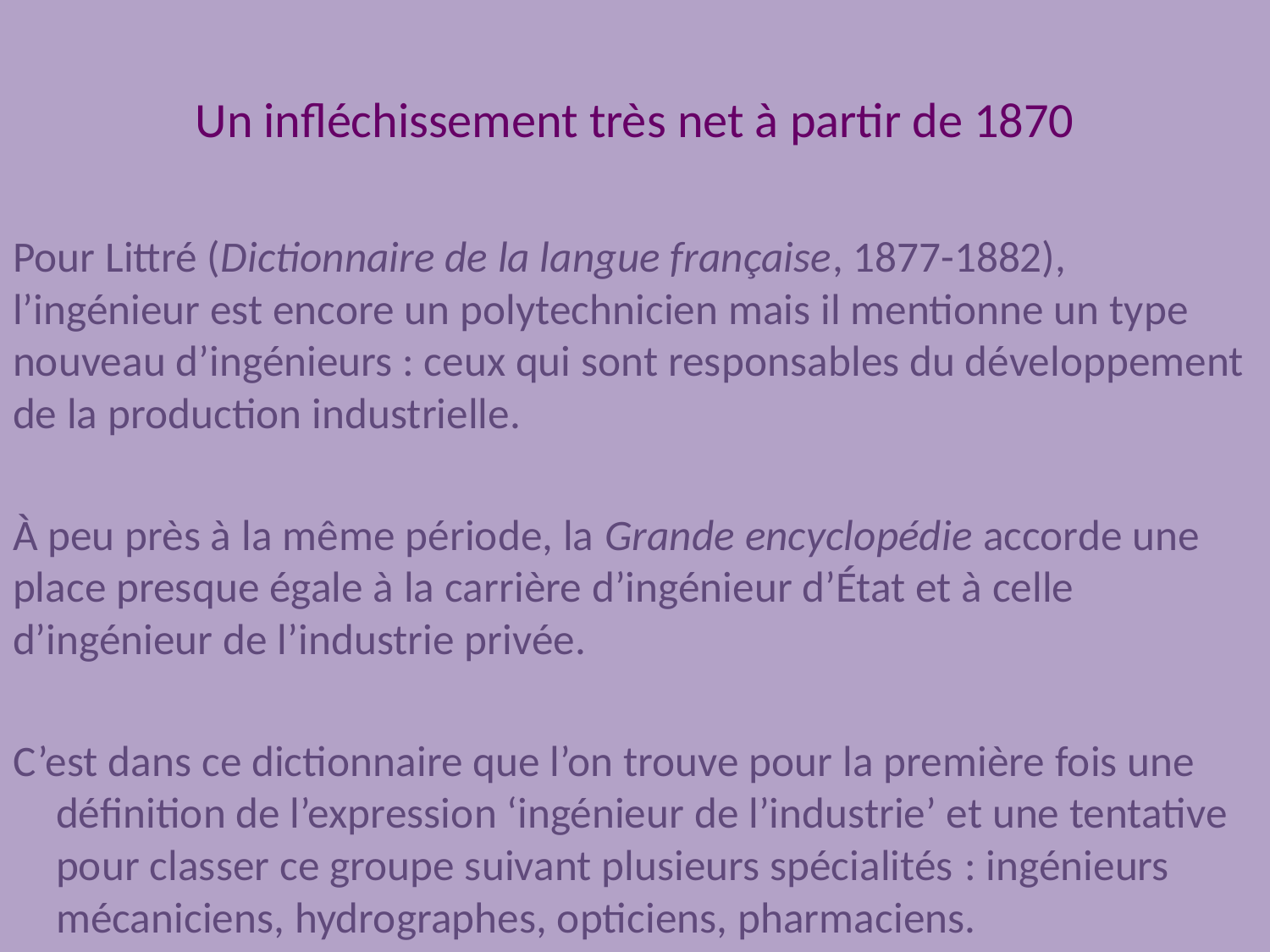

# Un infléchissement très net à partir de 1870
Pour Littré (Dictionnaire de la langue française, 1877-1882), l’ingénieur est encore un polytechnicien mais il mentionne un type nouveau d’ingénieurs : ceux qui sont responsables du développement de la production industrielle.

À peu près à la même période, la Grande encyclopédie accorde une place presque égale à la carrière d’ingénieur d’État et à celle d’ingénieur de l’industrie privée.

C’est dans ce dictionnaire que l’on trouve pour la première fois une définition de l’expression ‘ingénieur de l’industrie’ et une tentative pour classer ce groupe suivant plusieurs spécialités : ingénieurs mécaniciens, hydrographes, opticiens, pharmaciens.